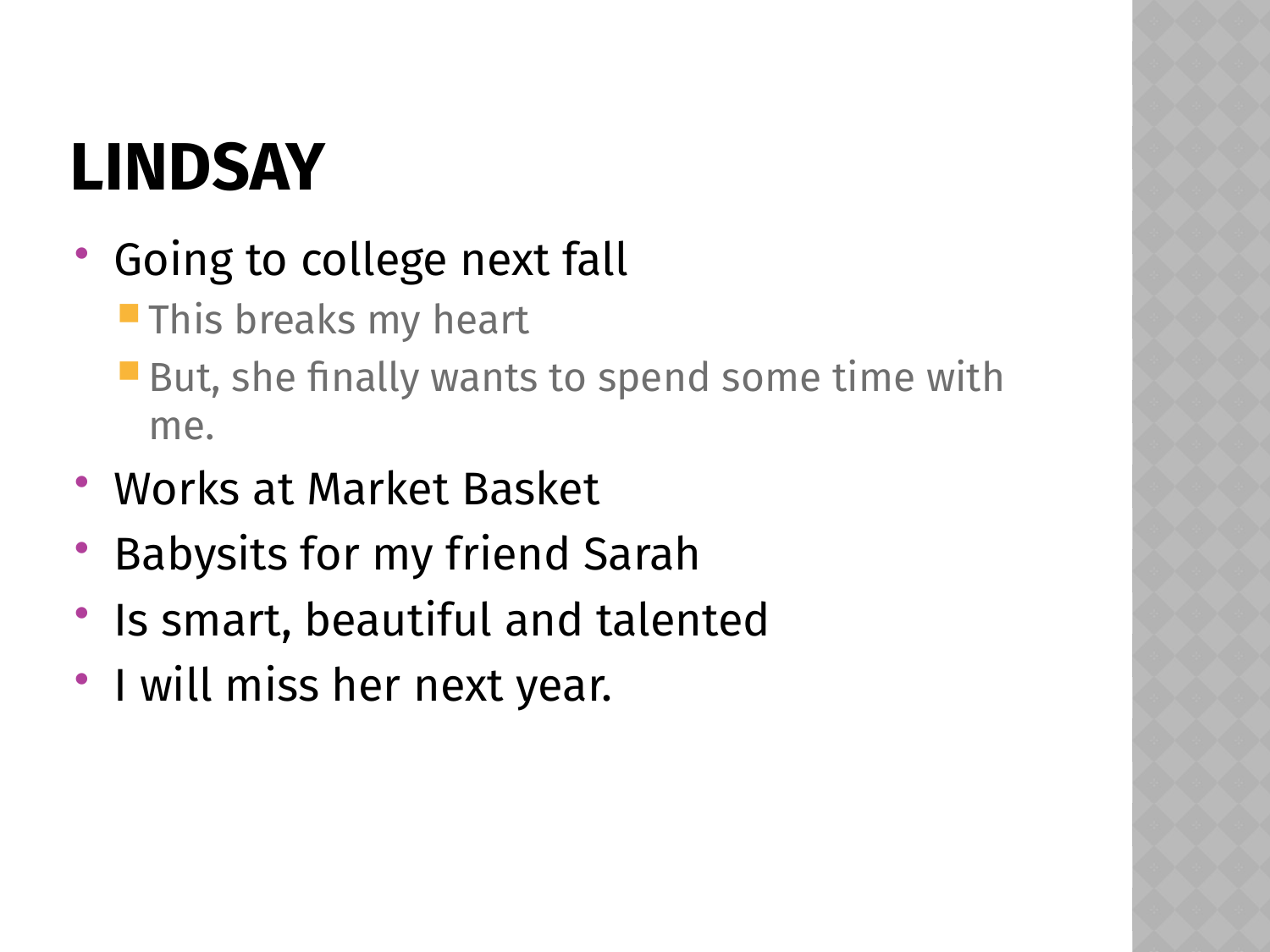

# Lindsay
Going to college next fall
This breaks my heart
But, she finally wants to spend some time with me.
Works at Market Basket
Babysits for my friend Sarah
Is smart, beautiful and talented
I will miss her next year.